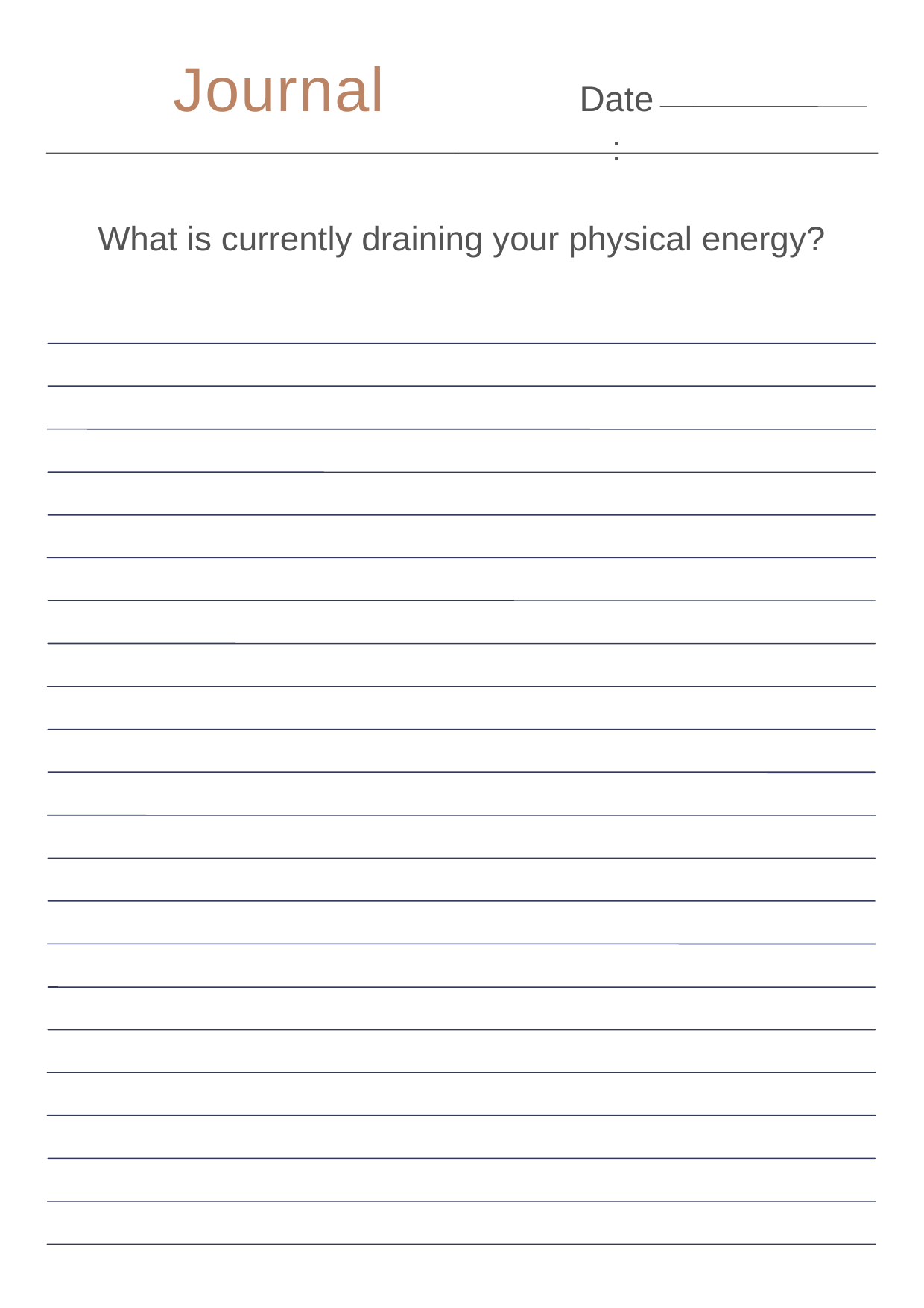

Journal
Date:

What is currently draining your physical energy?